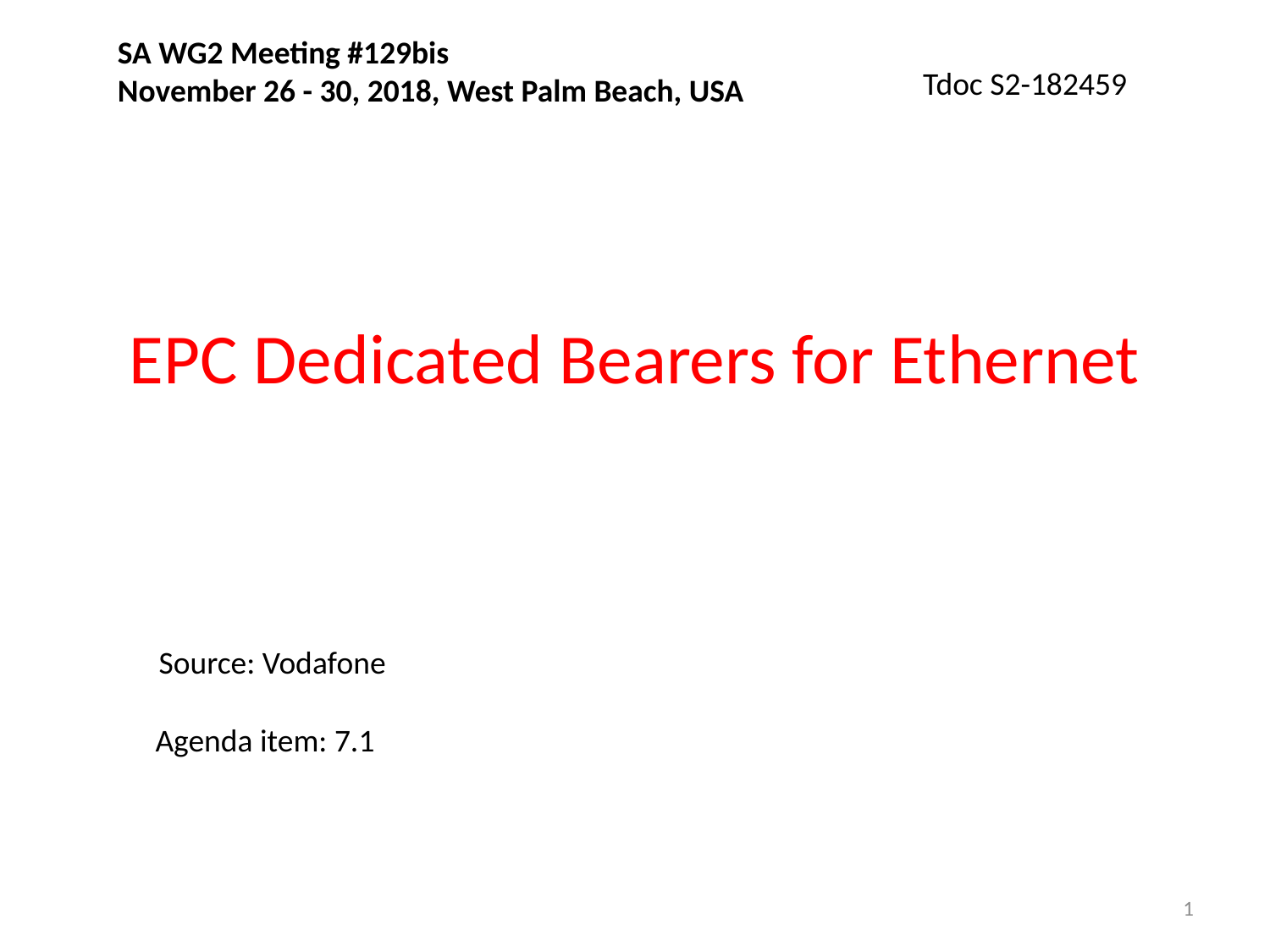

SA WG2 Meeting #129bis
November 26 - 30, 2018, West Palm Beach, USA
Tdoc S2-182459

# EPC Dedicated Bearers for Ethernet
Source: Vodafone
Agenda item: 7.1
1